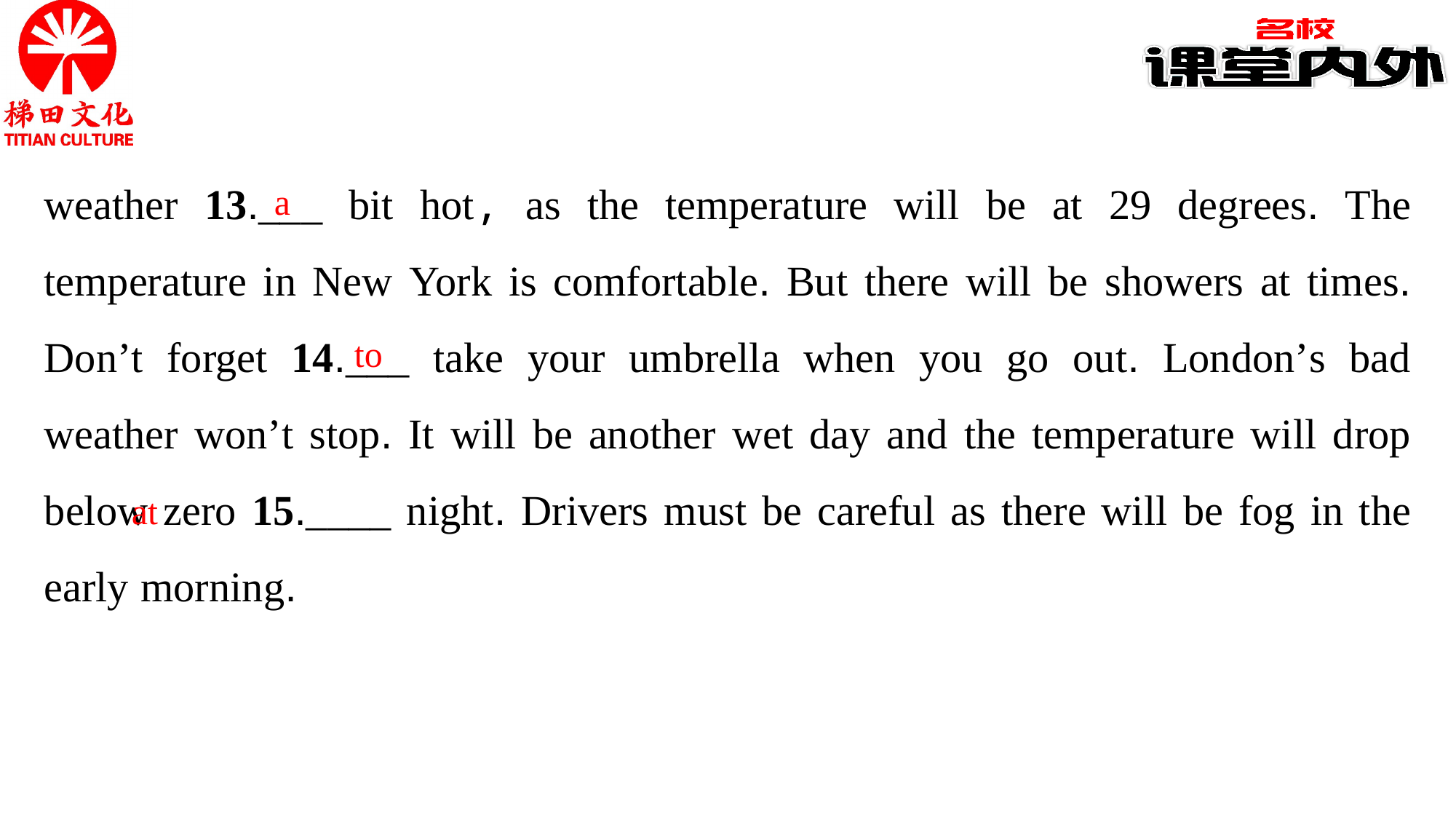

weather 13.___ bit hot, as the temperature will be at 29 degrees. The temperature in New York is comfortable. But there will be showers at times. Don’t forget 14.___ take your umbrella when you go out. London’s bad weather won’t stop. It will be another wet day and the temperature will drop below zero 15.____ night. Drivers must be careful as there will be fog in the early morning.
a
to
at